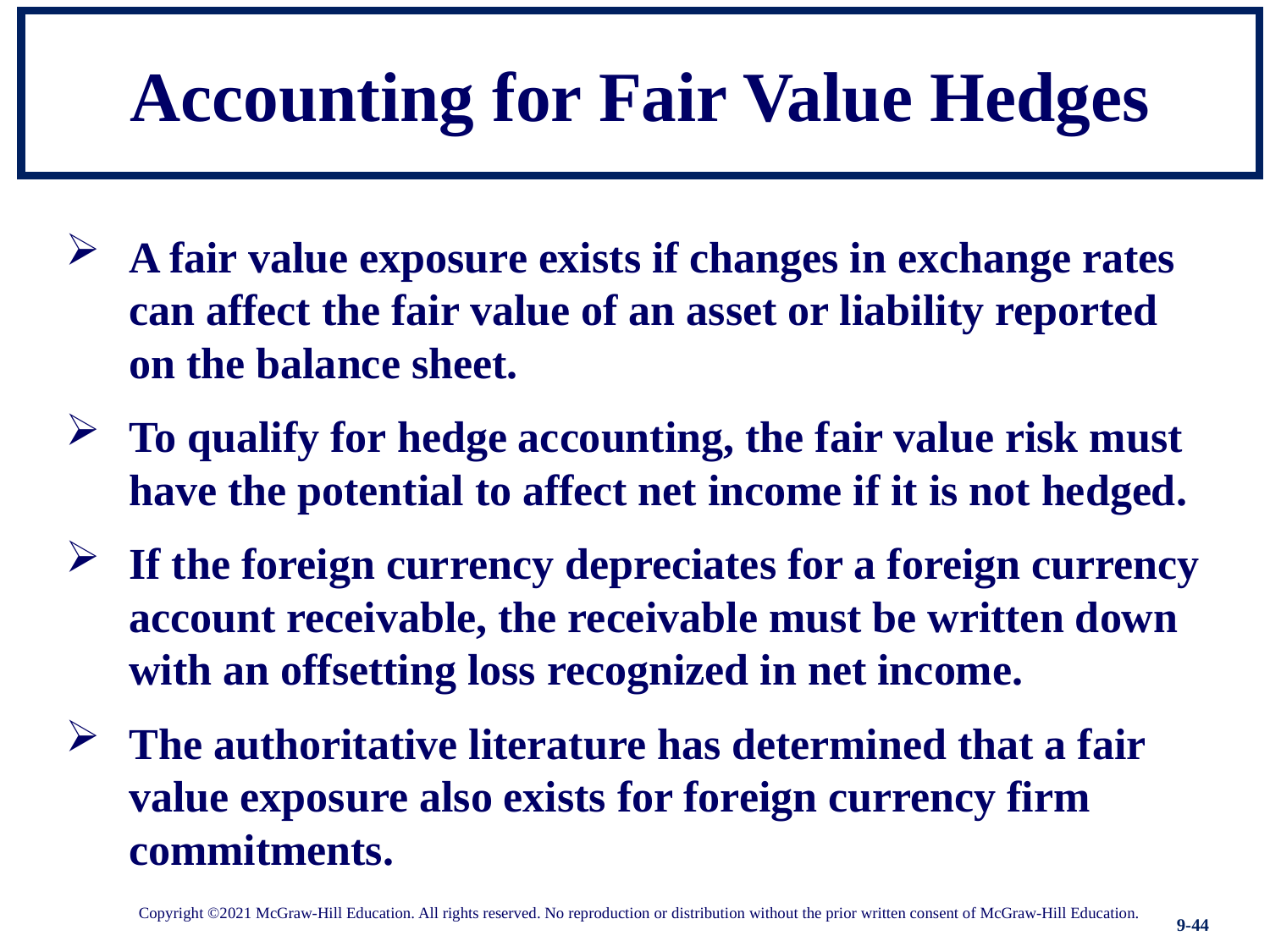

# Accounting for Fair Value Hedges
A fair value exposure exists if changes in exchange rates can affect the fair value of an asset or liability reported on the balance sheet.
To qualify for hedge accounting, the fair value risk must have the potential to affect net income if it is not hedged.
If the foreign currency depreciates for a foreign currency account receivable, the receivable must be written down with an offsetting loss recognized in net income.
The authoritative literature has determined that a fair value exposure also exists for foreign currency firm commitments.

Copyright ©2021 McGraw-Hill Education. All rights reserved. No reproduction or distribution without the prior written consent of McGraw-Hill Education.
9-44